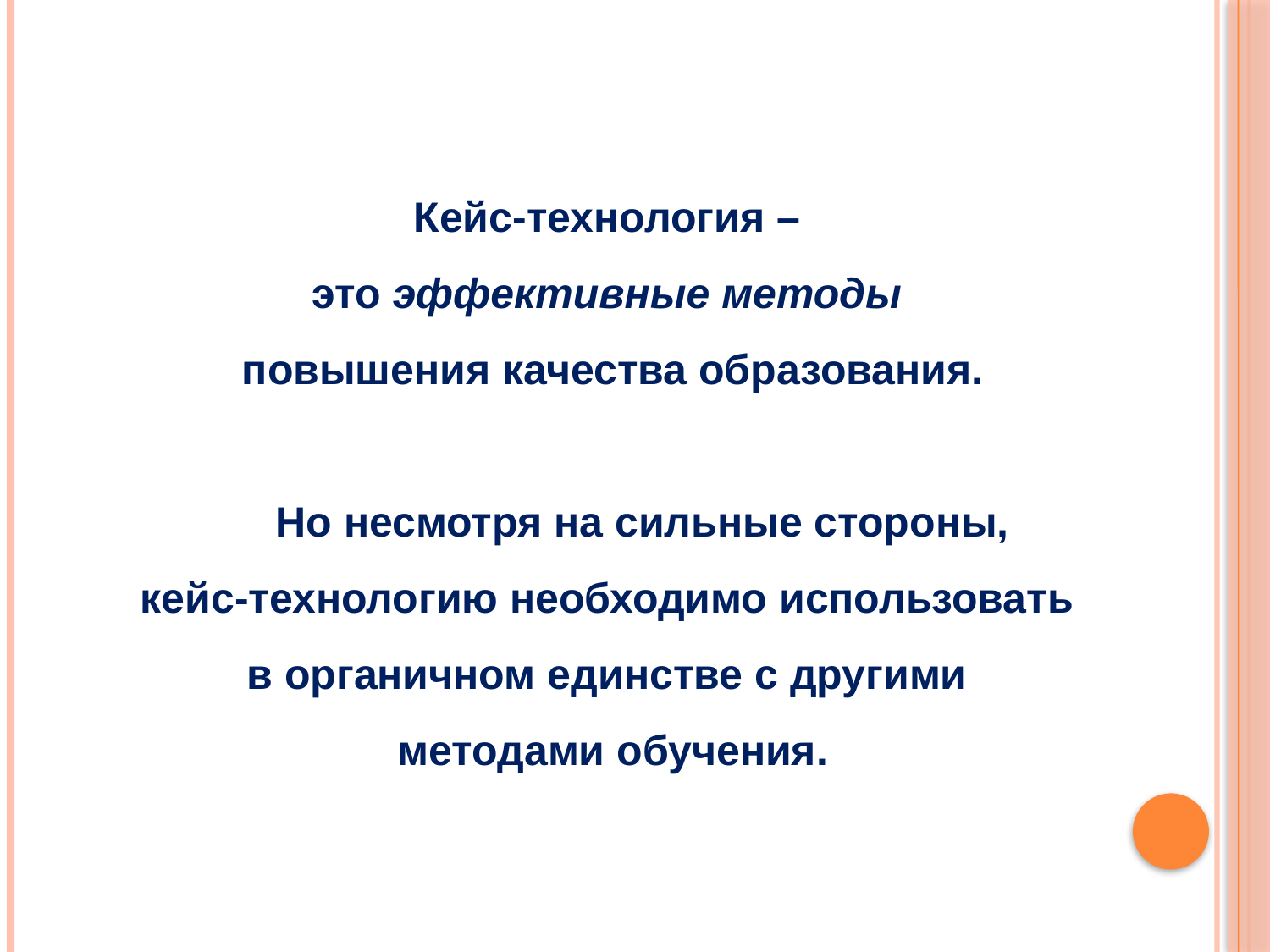

Кейс-технология –
это эффективные методы
повышения качества образования.

      Но несмотря на сильные стороны,
кейс-технологию необходимо использовать
в органичном единстве с другими
методами обучения.